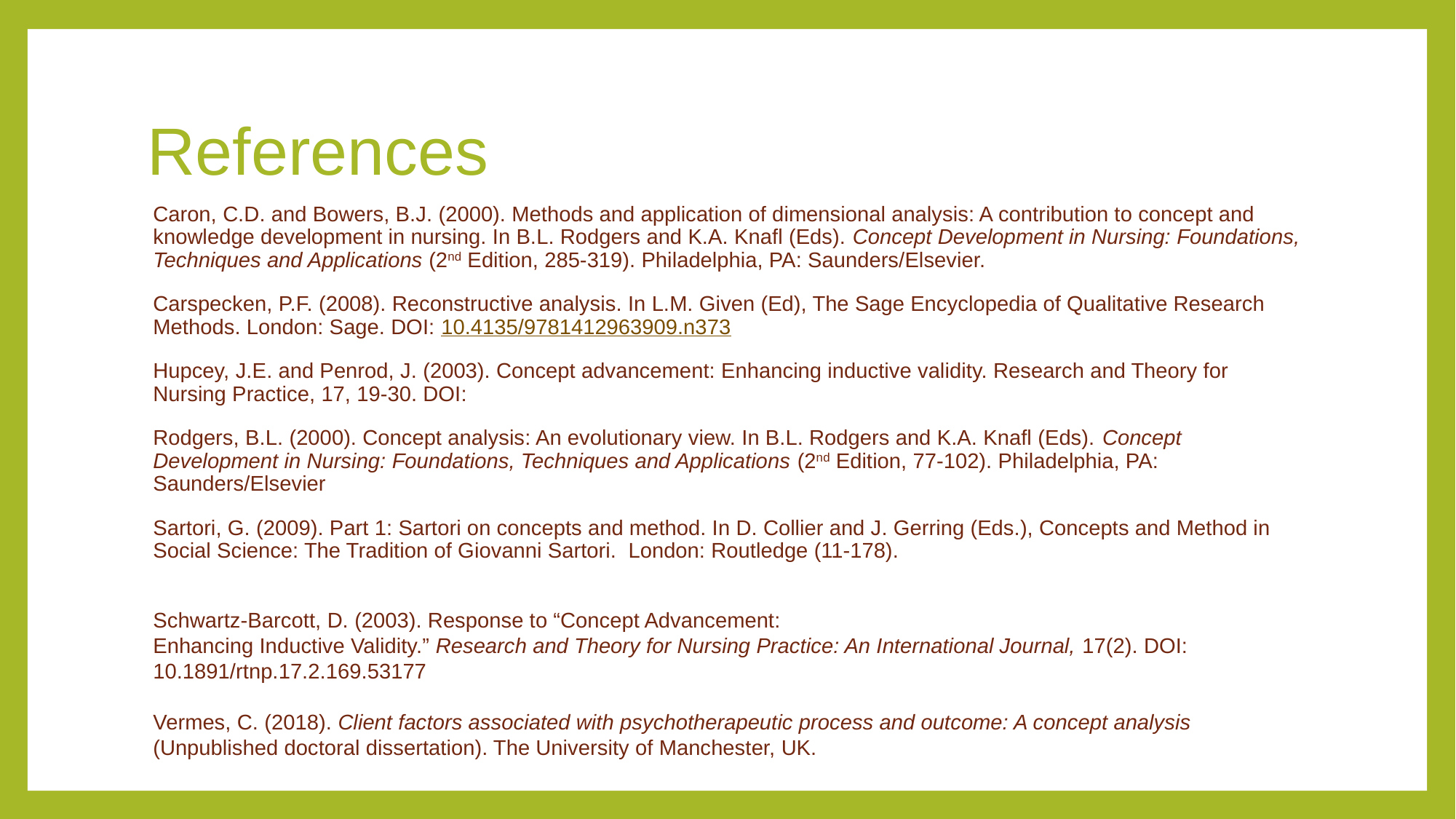

# References
Caron, C.D. and Bowers, B.J. (2000). Methods and application of dimensional analysis: A contribution to concept and knowledge development in nursing. In B.L. Rodgers and K.A. Knafl (Eds). Concept Development in Nursing: Foundations, Techniques and Applications (2nd Edition, 285-319). Philadelphia, PA: Saunders/Elsevier.
Carspecken, P.F. (2008). Reconstructive analysis. In L.M. Given (Ed), The Sage Encyclopedia of Qualitative Research Methods. London: Sage. DOI: 10.4135/9781412963909.n373
Hupcey, J.E. and Penrod, J. (2003). Concept advancement: Enhancing inductive validity. Research and Theory for Nursing Practice, 17, 19-30. DOI:
Rodgers, B.L. (2000). Concept analysis: An evolutionary view. In B.L. Rodgers and K.A. Knafl (Eds). Concept Development in Nursing: Foundations, Techniques and Applications (2nd Edition, 77-102). Philadelphia, PA: Saunders/Elsevier
Sartori, G. (2009). Part 1: Sartori on concepts and method. In D. Collier and J. Gerring (Eds.), Concepts and Method in Social Science: The Tradition of Giovanni Sartori.  London: Routledge (11-178).

Schwartz-Barcott, D. (2003). Response to “Concept Advancement:
Enhancing Inductive Validity.” Research and Theory for Nursing Practice: An International Journal, 17(2). DOI: 10.1891/rtnp.17.2.169.53177

Vermes, C. (2018). Client factors associated with psychotherapeutic process and outcome: A concept analysis (Unpublished doctoral dissertation). The University of Manchester, UK.